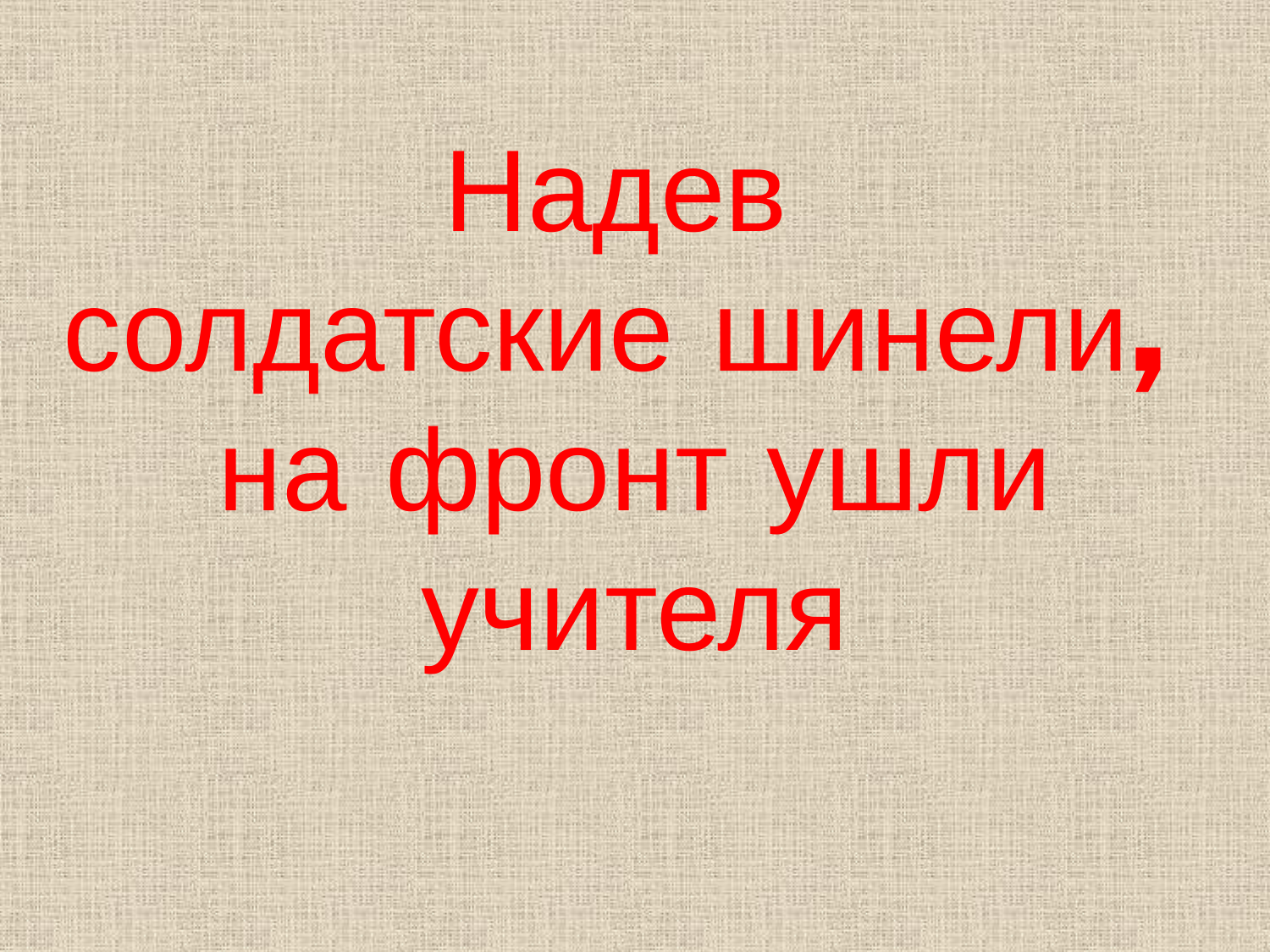

Надев
солдатские шинели,
на фронт ушли учителя